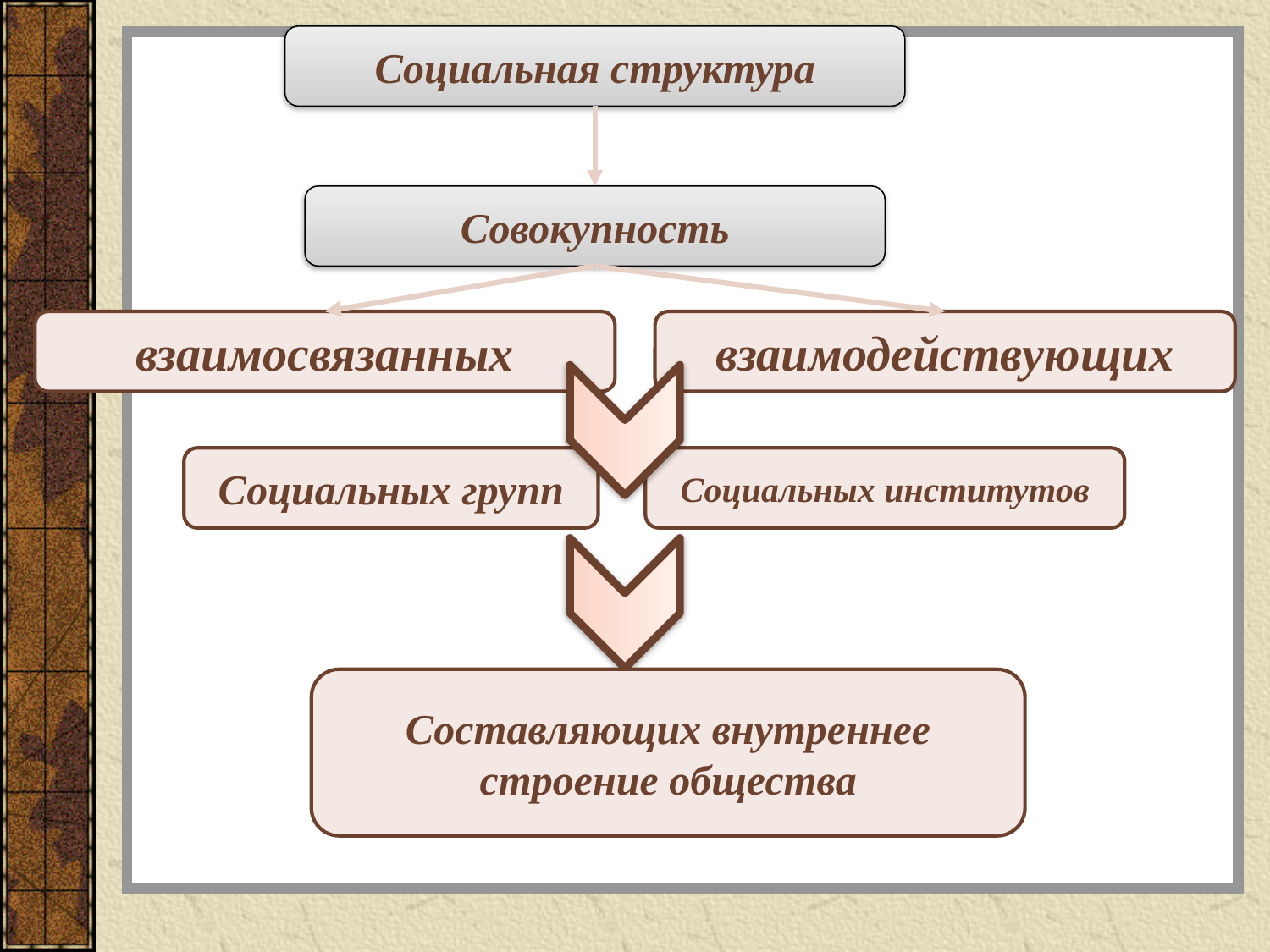

Социальная структура
Совокупность
взаимосвязанных
взаимодействующих

Социальных групп
Социальных институтов

Составляющих внутреннее строение общества